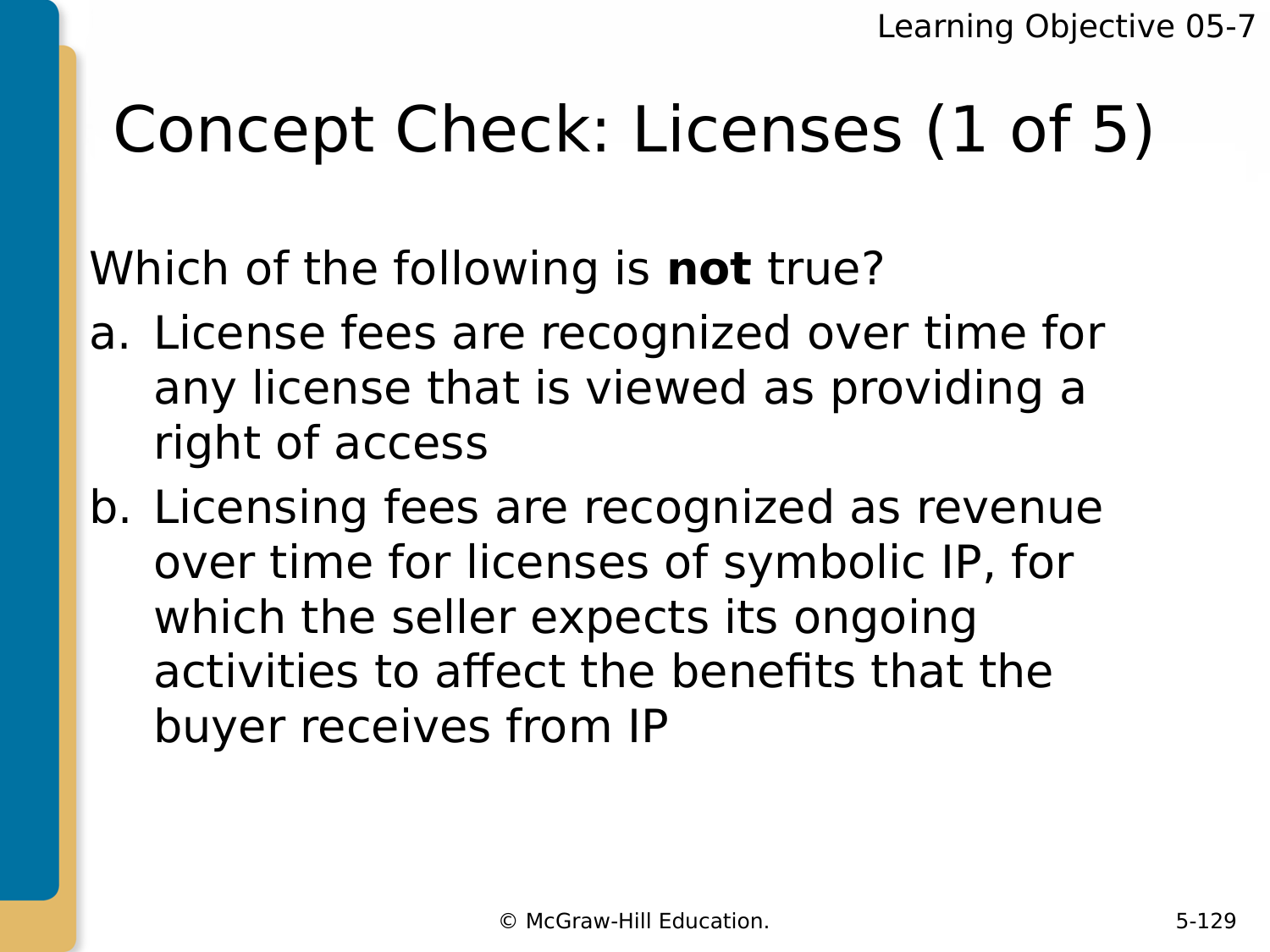

Learning Objective 05-7
# Concept Check: Licenses (1 of 5)
Which of the following is not true?
License fees are recognized over time for any license that is viewed as providing a right of access
Licensing fees are recognized as revenue over time for licenses of symbolic IP, for which the seller expects its ongoing activities to affect the benefits that the buyer receives from IP